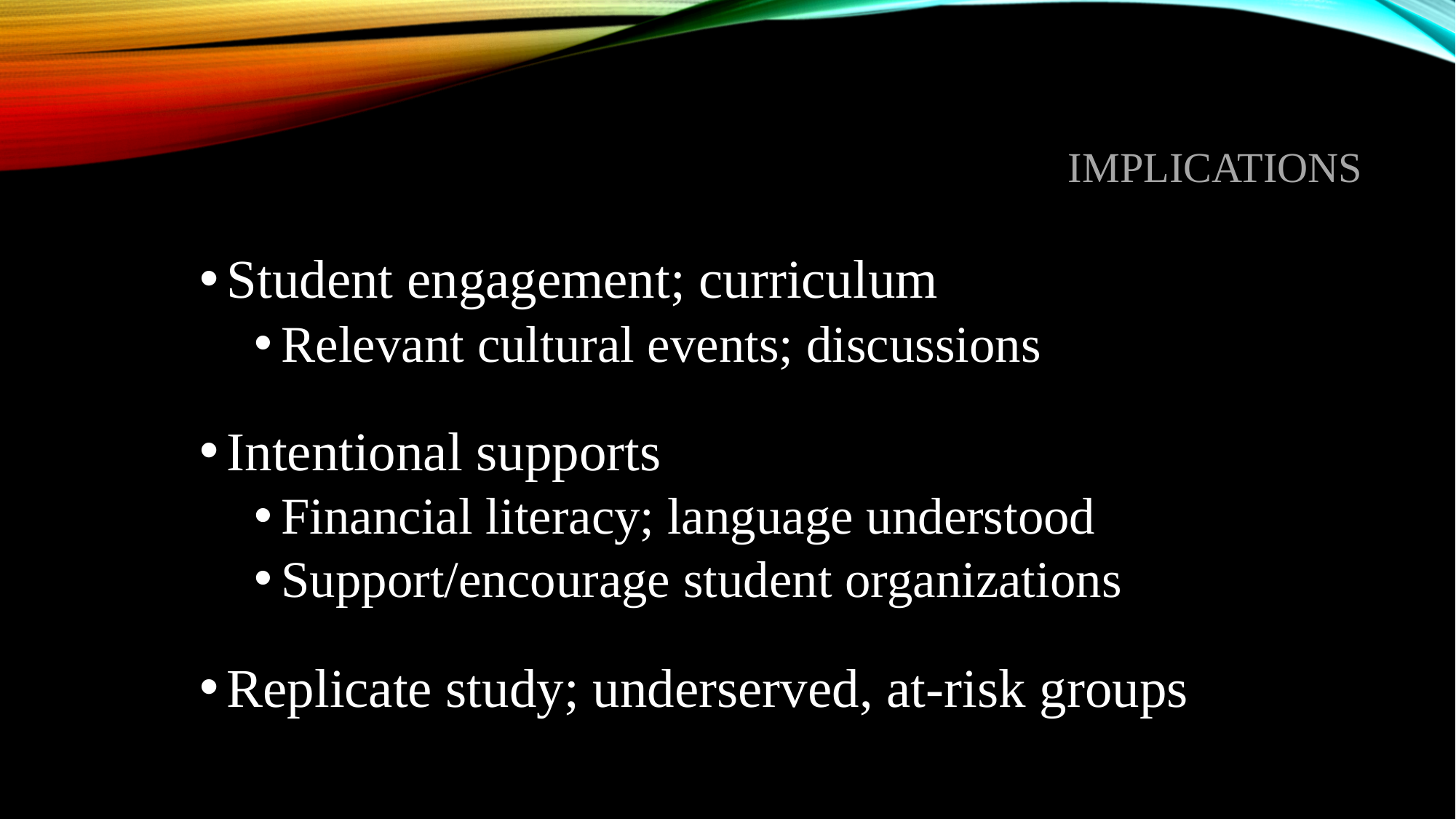

# implications
Student engagement; curriculum
Relevant cultural events; discussions

Intentional supports
Financial literacy; language understood
Support/encourage student organizations

Replicate study; underserved, at-risk groups